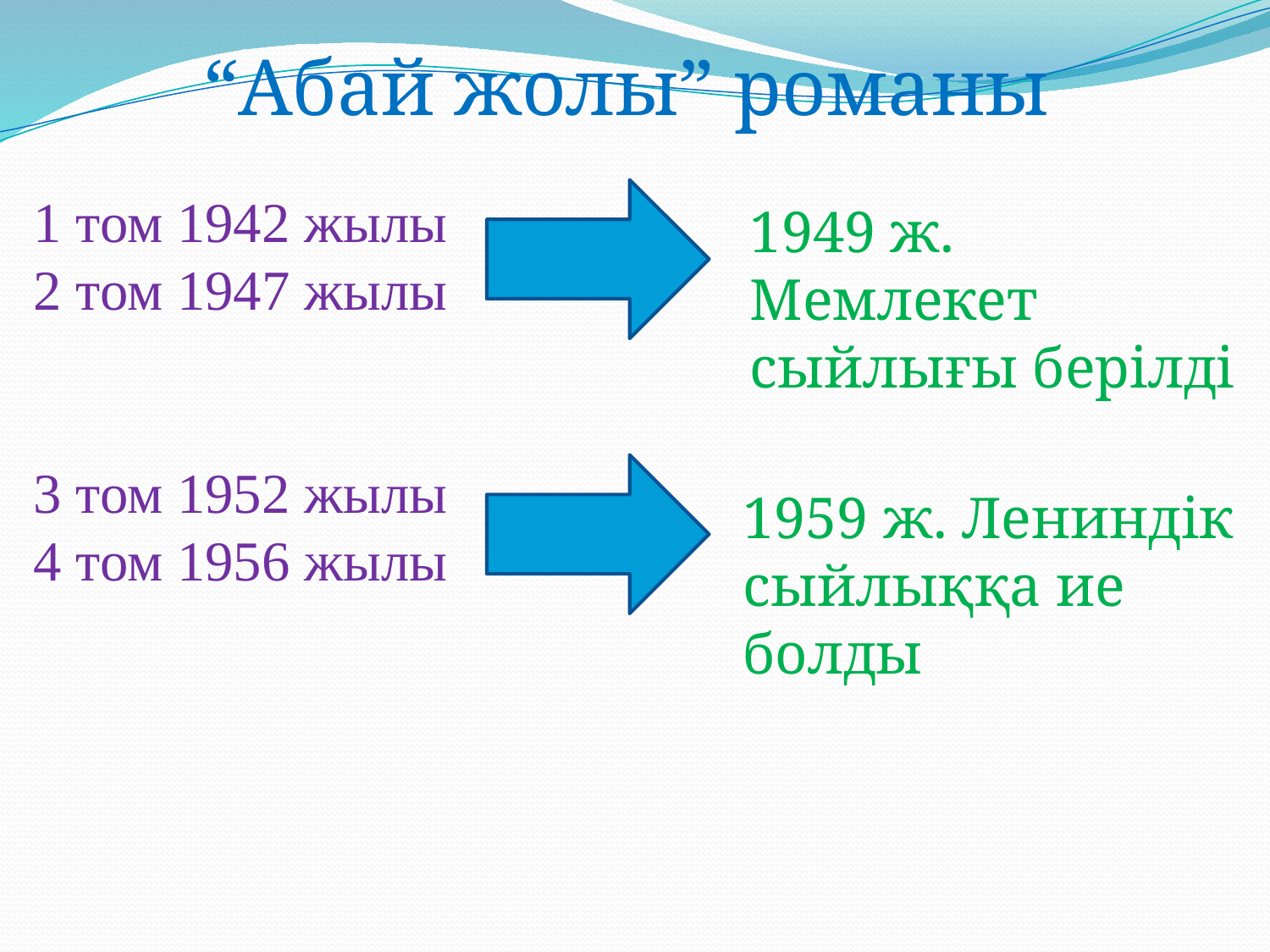

“Абай жолы” романы
1 том 1942 жылы
2 том 1947 жылы

3 том 1952 жылы
4 том 1956 жылы

1949 ж. Мемлекет сыйлығы берілді

1959 ж. Лениндік сыйлыққа ие болды